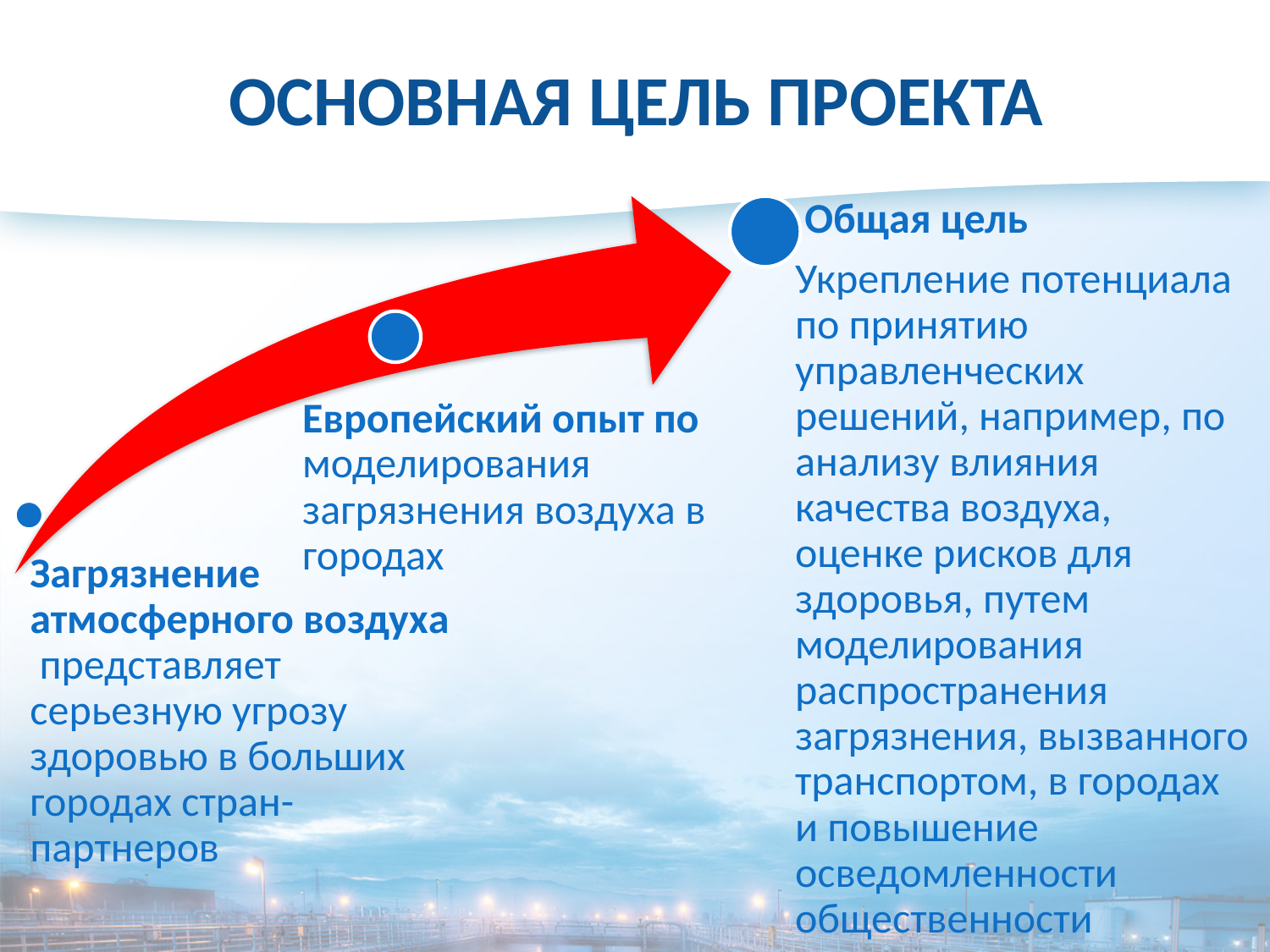

# ОСНОВНАЯ ЦЕЛЬ ПРОЕКТА
Загрязнение атмосферного воздуха  представляет серьезную угрозу здоровью в больших городах стран-партнеров
 Общая цель
Укрепление потенциала по принятию управленческих решений, например, по анализу влияния качества воздуха, оценке рисков для здоровья, путем моделирования распространения загрязнения, вызванного транспортом, в городах и повышение осведомленности общественности
Европейский опыт по моделирования загрязнения воздуха в городах